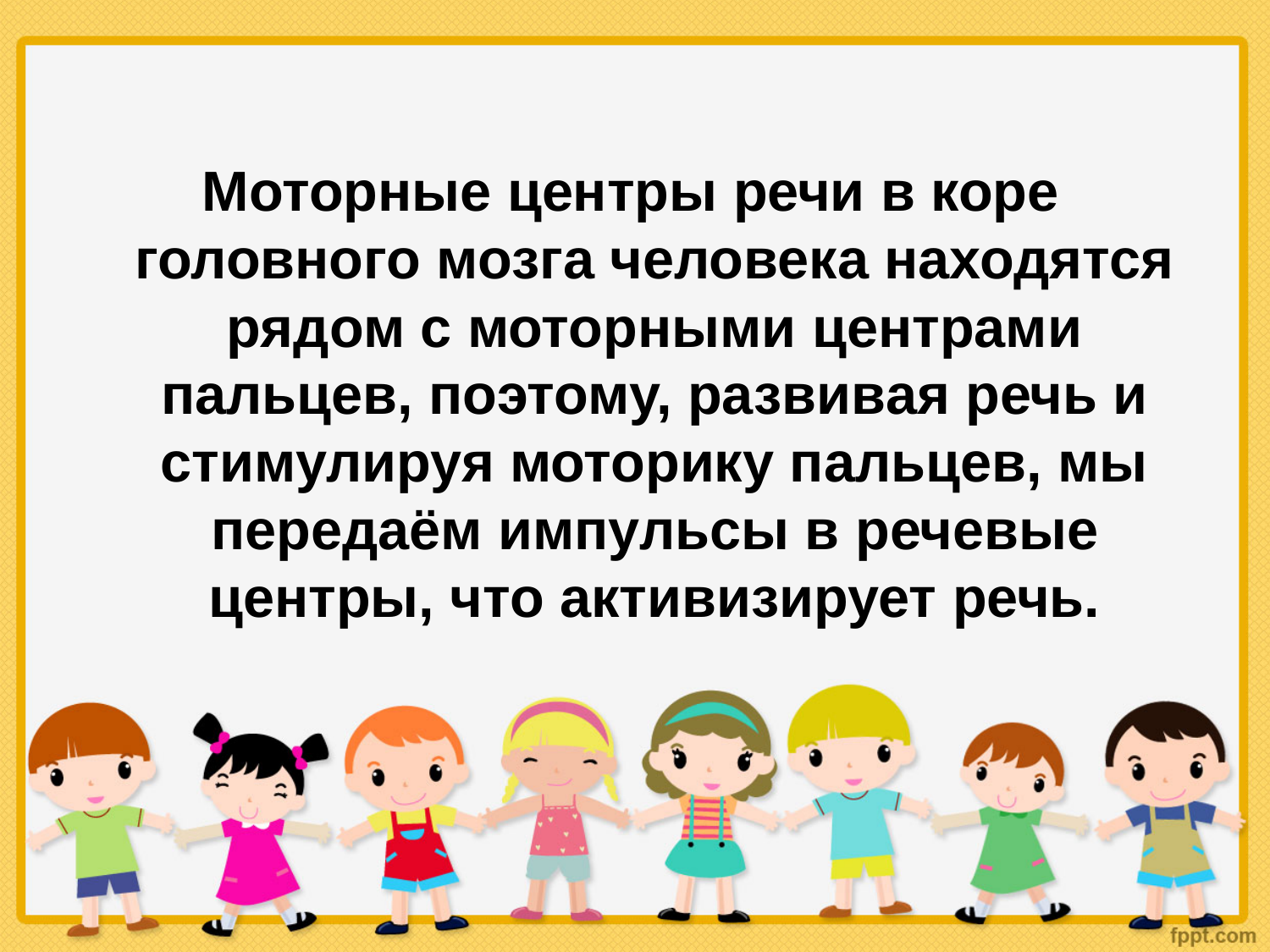

Моторные центры речи в коре головного мозга человека находятся рядом с моторными центрами пальцев, поэтому, развивая речь и стимулируя моторику пальцев, мы передаём импульсы в речевые центры, что активизирует речь.